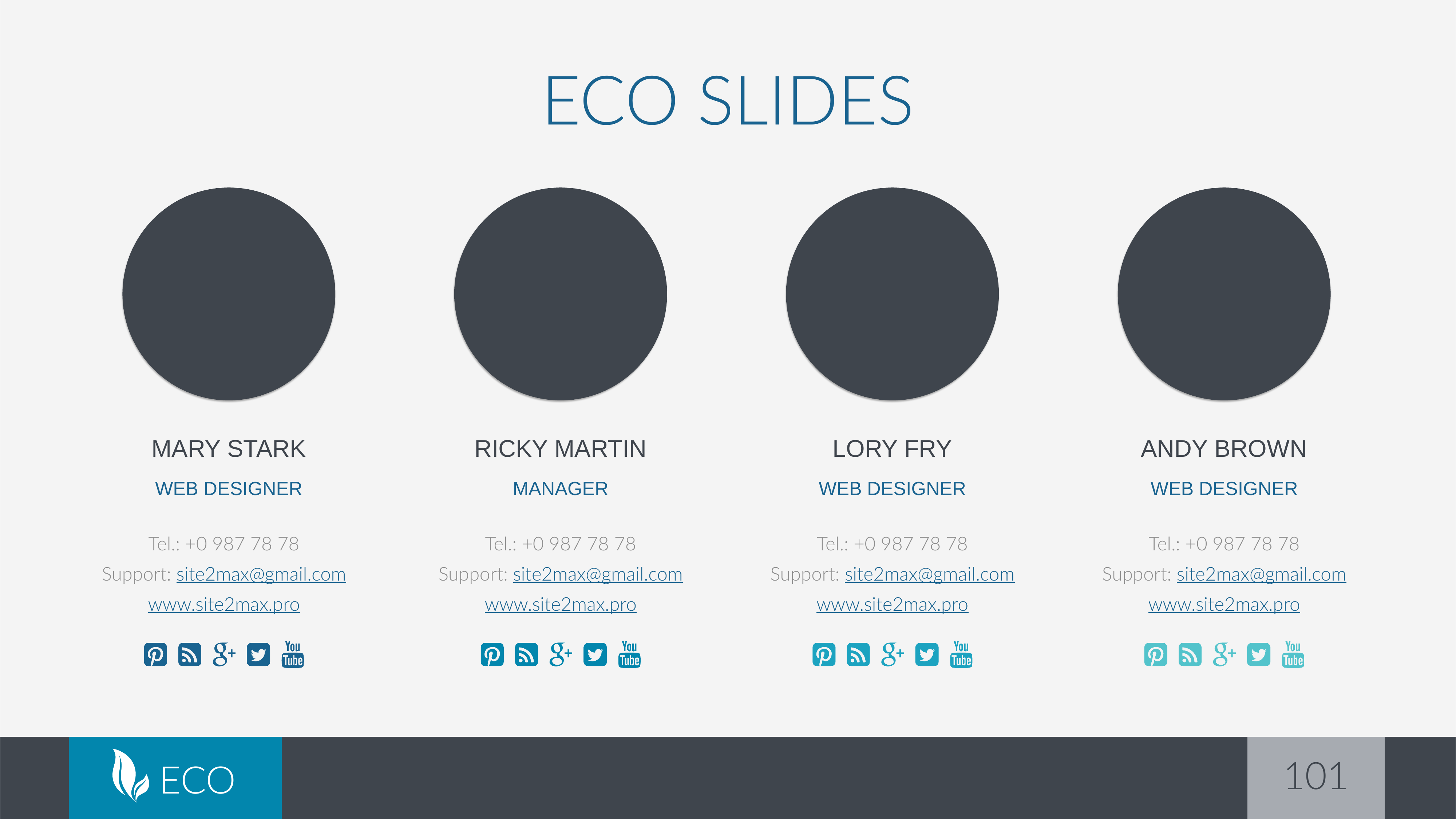

# ECO SLIDES

Mary Stark
Web Designer
Tel.: +0 987 78 78
Support: site2max@gmail.com
www.site2max.pro

RICKY MARTIN
Manager
Tel.: +0 987 78 78
Support: site2max@gmail.com
www.site2max.pro

Lory fry
Web Designer
Tel.: +0 987 78 78
Support: site2max@gmail.com
www.site2max.pro

andy brown
Web Designer
Tel.: +0 987 78 78
Support: site2max@gmail.com
www.site2max.pro

101